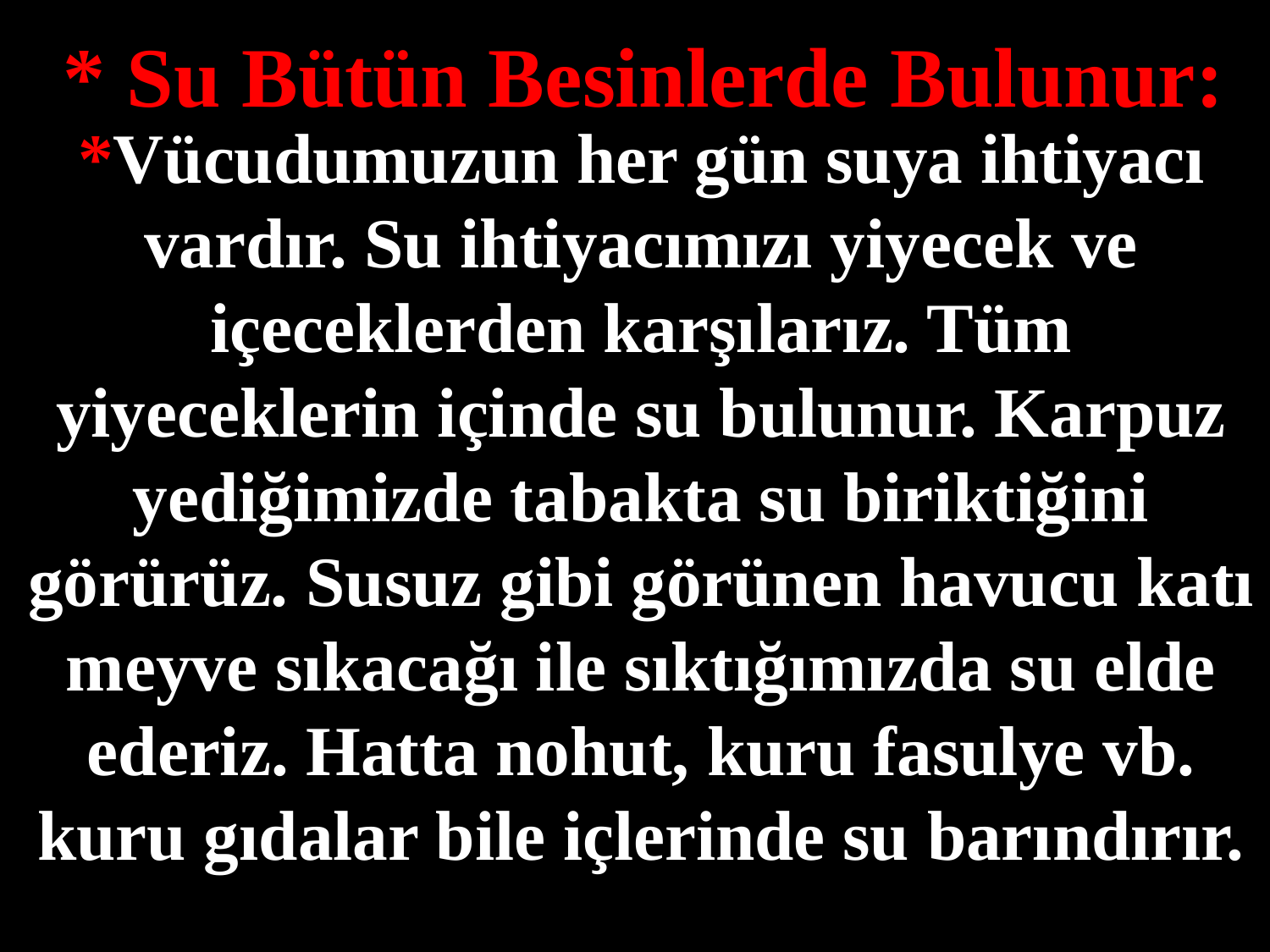

* Su Bütün Besinlerde Bulunur:
*Vücudumuzun her gün suya ihtiyacı vardır. Su ihtiyacımızı yiyecek ve içeceklerden karşılarız. Tüm yiyeceklerin içinde su bulunur. Karpuz yediğimizde tabakta su biriktiğini görürüz. Susuz gibi görünen havucu katı meyve sıkacağı ile sıktığımızda su elde ederiz. Hatta nohut, kuru fasulye vb. kuru gıdalar bile içlerinde su barındırır.
#